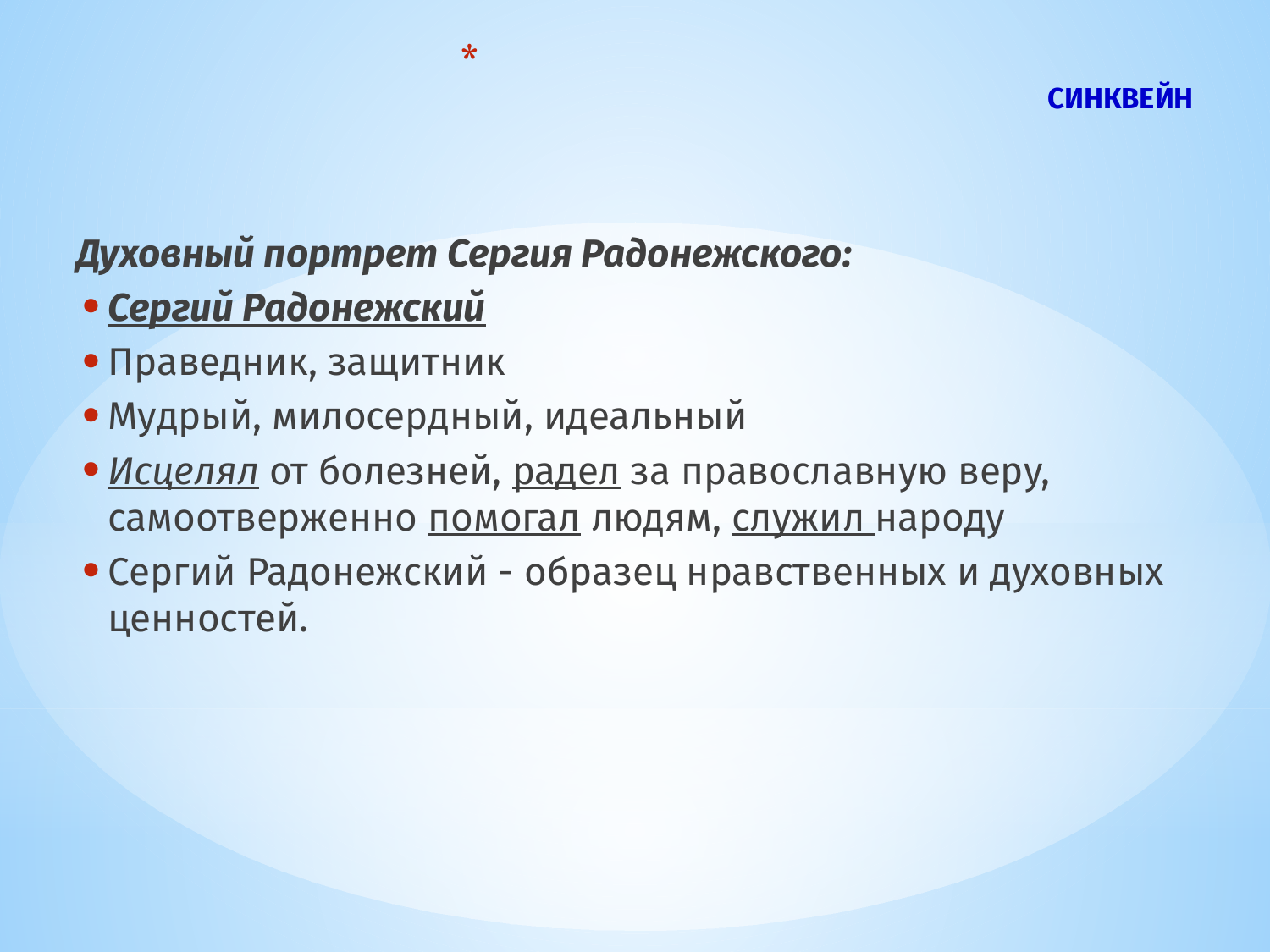

# СИНКВЕЙН
Духовный портрет Сергия Радонежского:
Сергий Радонежский
Праведник, защитник
Мудрый, милосердный, идеальный
Исцелял от болезней, радел за православную веру, самоотверженно помогал людям, служил народу
Сергий Радонежский - образец нравственных и духовных ценностей.